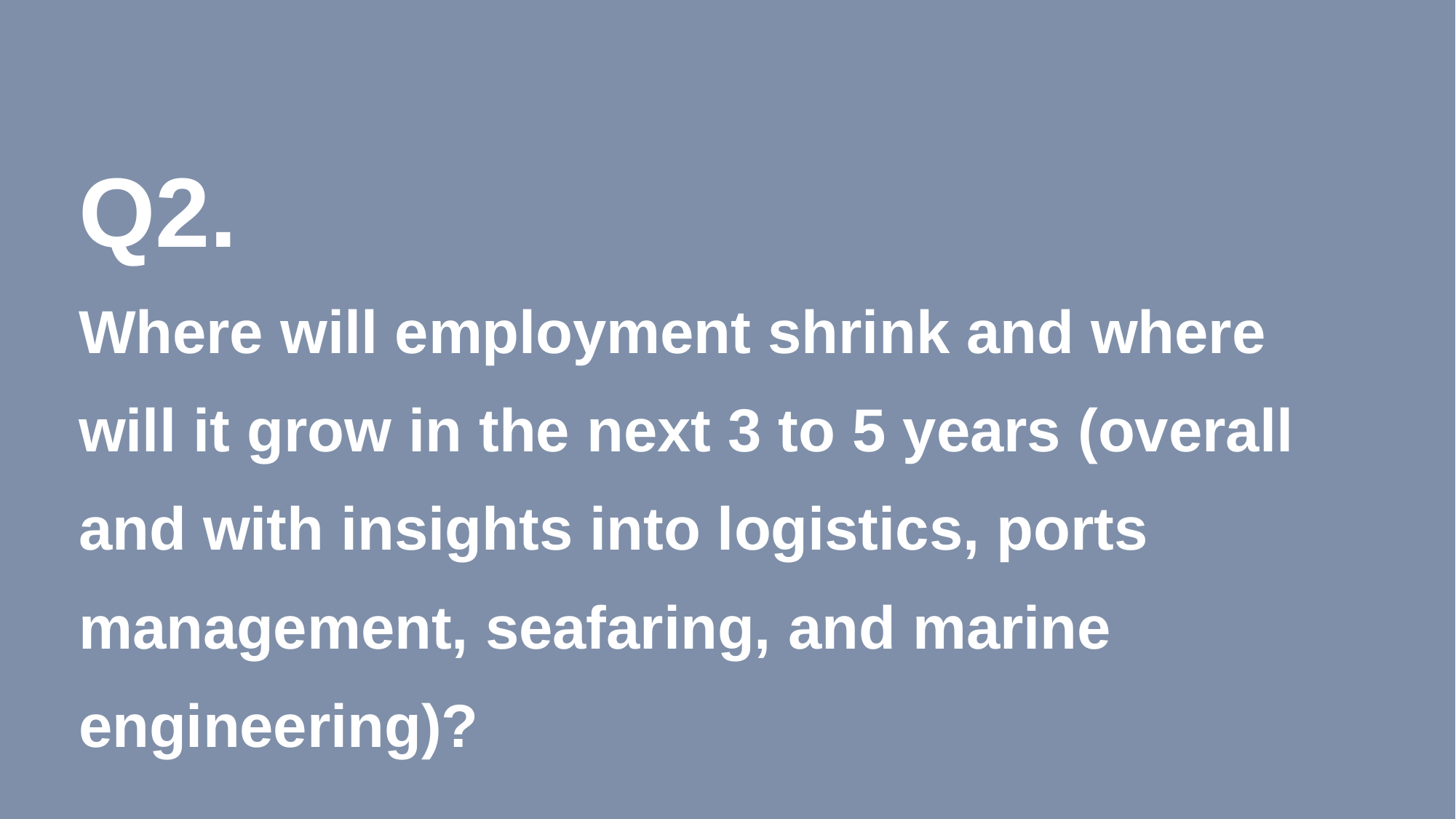

# Q2. Where will employment shrink and where will it grow in the next 3 to 5 years (overall and with insights into logistics, ports management, seafaring, and marine engineering)?